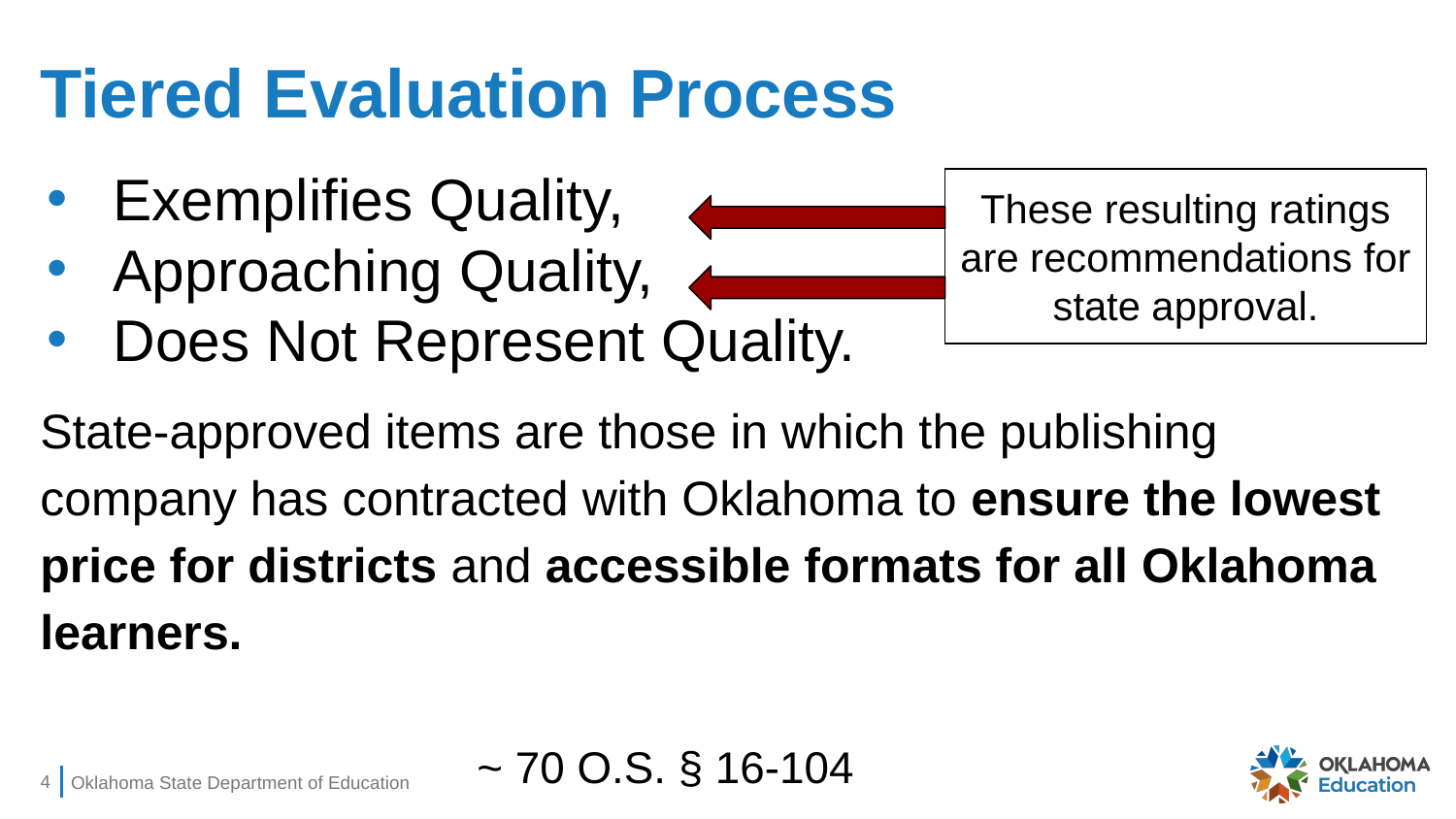

# Tiered Evaluation Process
Exemplifies Quality,
Approaching Quality,
Does Not Represent Quality.
State-approved items are those in which the publishing company has contracted with Oklahoma to ensure the lowest price for districts and accessible formats for all Oklahoma learners.
												~ 70 O.S. § 16-104

These resulting ratings are recommendations for state approval.